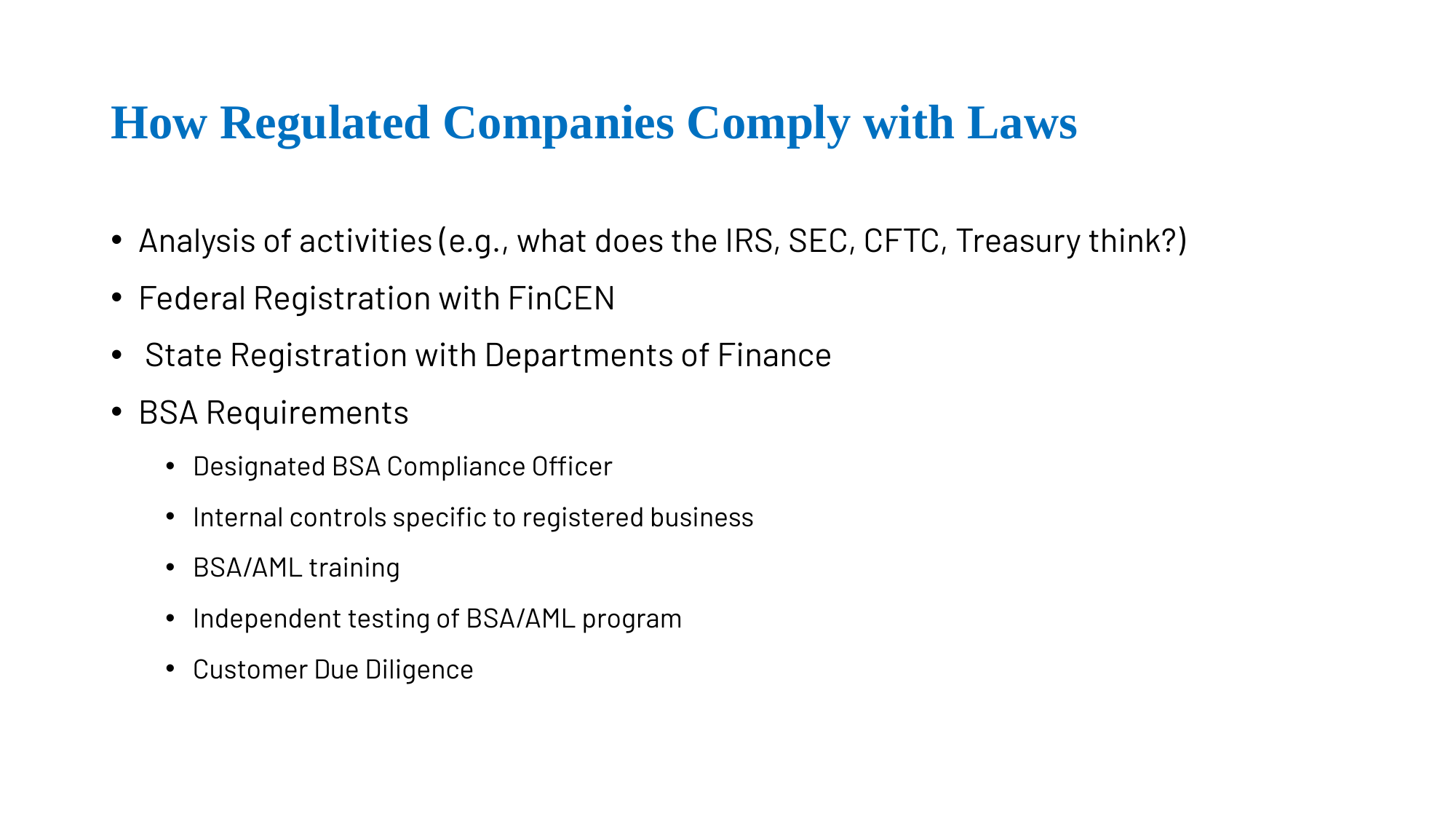

# How Regulated Companies Comply with Laws
Analysis of activities (e.g., what does the IRS, SEC, CFTC, Treasury think?)
Federal Registration with FinCEN
 State Registration with Departments of Finance
BSA Requirements
Designated BSA Compliance Officer
Internal controls specific to registered business
BSA/AML training
Independent testing of BSA/AML program
Customer Due Diligence